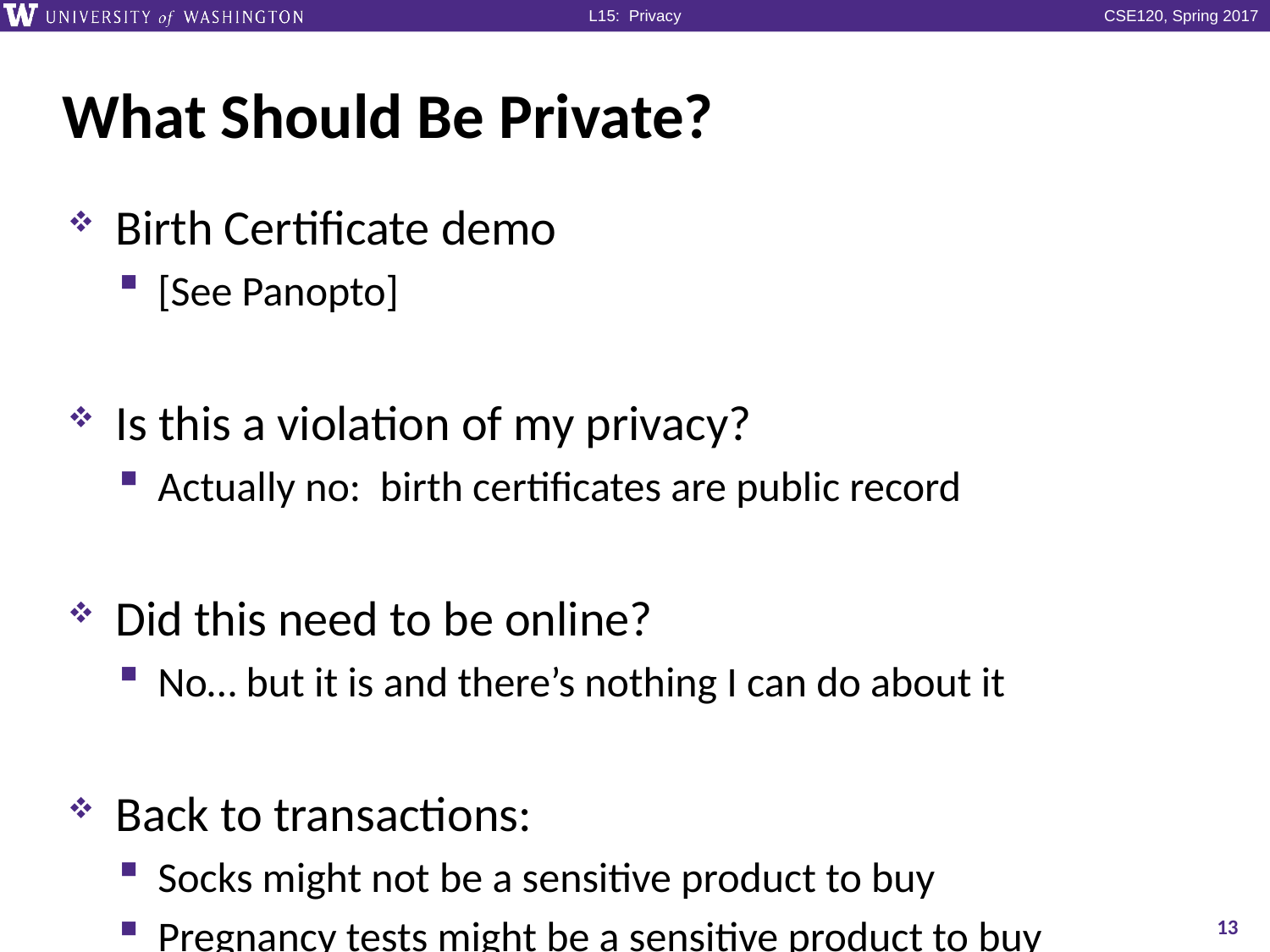

# What Should Be Private?
Birth Certificate demo
[See Panopto]

Is this a violation of my privacy?
Actually no:  birth certificates are public record

Did this need to be online?
No… but it is and there’s nothing I can do about it

Back to transactions:
Socks might not be a sensitive product to buy
Pregnancy tests might be a sensitive product to buy
13